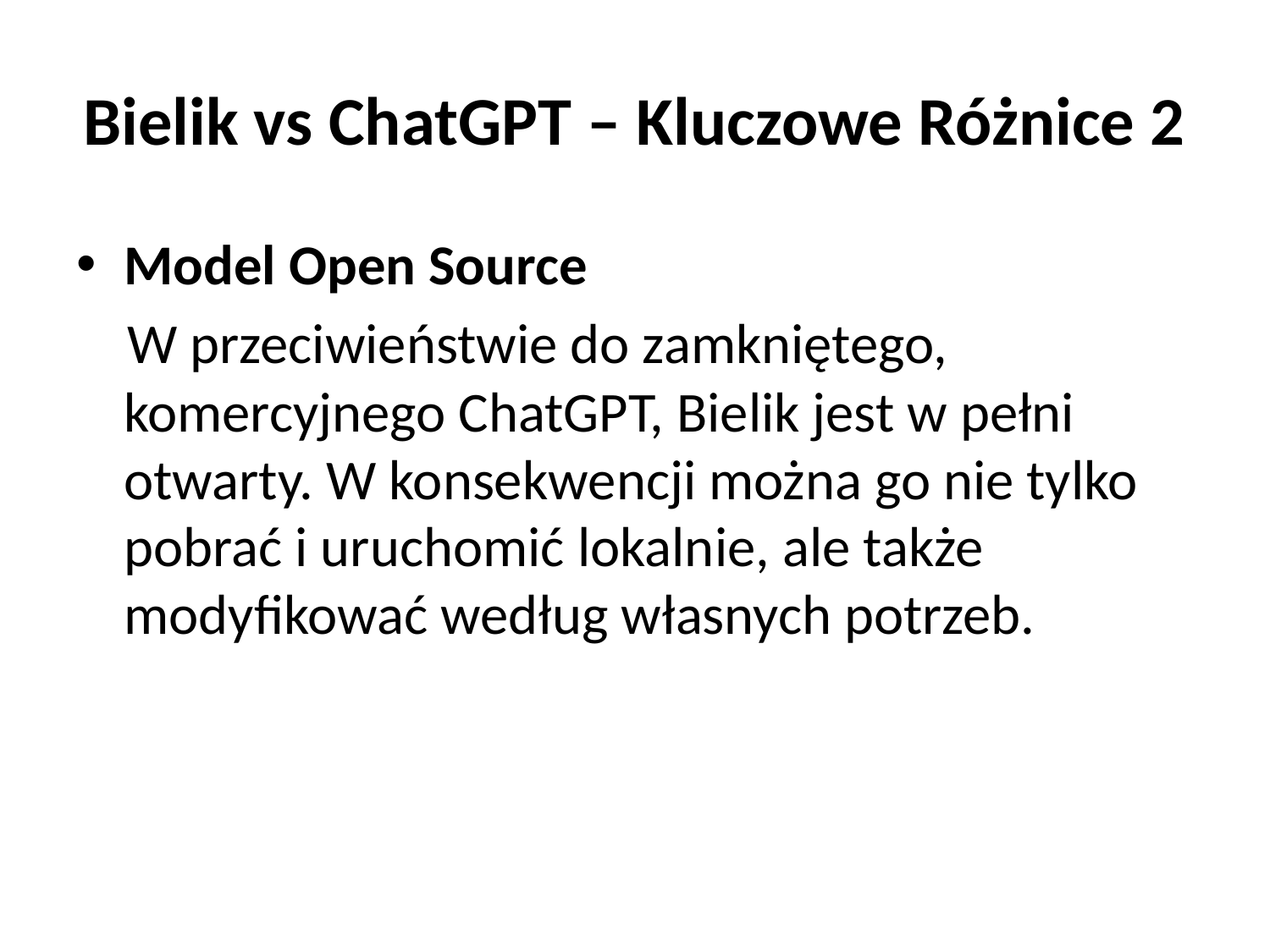

# Bielik vs ChatGPT – Kluczowe Różnice 2
Model Open Source
    W przeciwieństwie do zamkniętego, komercyjnego ChatGPT, Bielik jest w pełni otwarty. W konsekwencji można go nie tylko pobrać i uruchomić lokalnie, ale także modyfikować według własnych potrzeb.